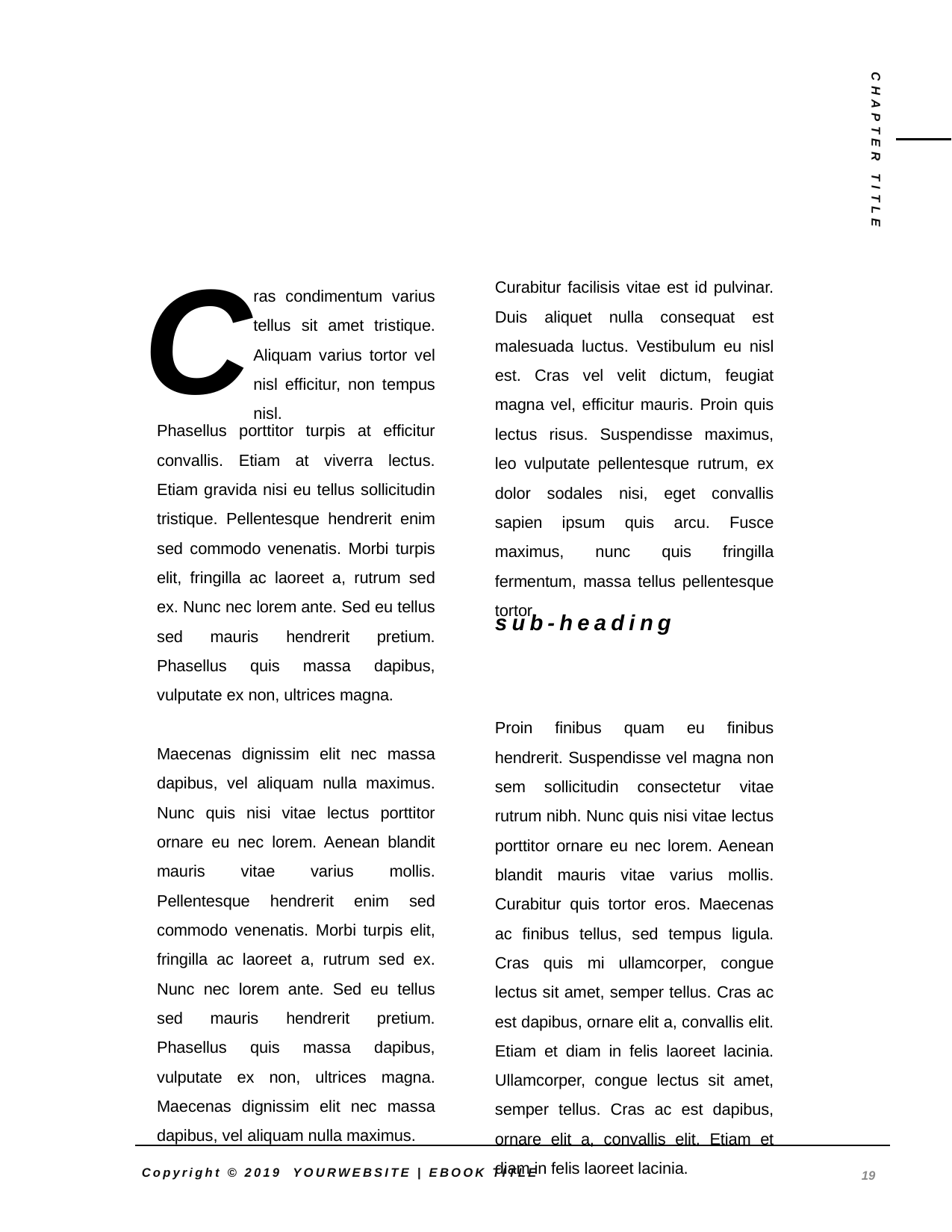

C
Curabitur facilisis vitae est id pulvinar. Duis aliquet nulla consequat est malesuada luctus. Vestibulum eu nisl est. Cras vel velit dictum, feugiat magna vel, efficitur mauris. Proin quis lectus risus. Suspendisse maximus, leo vulputate pellentesque rutrum, ex dolor sodales nisi, eget convallis sapien ipsum quis arcu. Fusce maximus, nunc quis fringilla fermentum, massa tellus pellentesque tortor.

Proin finibus quam eu finibus hendrerit. Suspendisse vel magna non sem sollicitudin consectetur vitae rutrum nibh. Nunc quis nisi vitae lectus porttitor ornare eu nec lorem. Aenean blandit mauris vitae varius mollis. Curabitur quis tortor eros. Maecenas ac finibus tellus, sed tempus ligula. Cras quis mi ullamcorper, congue lectus sit amet, semper tellus. Cras ac est dapibus, ornare elit a, convallis elit. Etiam et diam in felis laoreet lacinia. Ullamcorper, congue lectus sit amet, semper tellus. Cras ac est dapibus, ornare elit a, convallis elit. Etiam et diam in felis laoreet lacinia.
ras condimentum varius tellus sit amet tristique. Aliquam varius tortor vel nisl efficitur, non tempus nisl.
Phasellus porttitor turpis at efficitur convallis. Etiam at viverra lectus. Etiam gravida nisi eu tellus sollicitudin tristique. Pellentesque hendrerit enim sed commodo venenatis. Morbi turpis elit, fringilla ac laoreet a, rutrum sed ex. Nunc nec lorem ante. Sed eu tellus sed mauris hendrerit pretium. Phasellus quis massa dapibus, vulputate ex non, ultrices magna.

Maecenas dignissim elit nec massa dapibus, vel aliquam nulla maximus. Nunc quis nisi vitae lectus porttitor ornare eu nec lorem. Aenean blandit mauris vitae varius mollis. Pellentesque hendrerit enim sed commodo venenatis. Morbi turpis elit, fringilla ac laoreet a, rutrum sed ex. Nunc nec lorem ante. Sed eu tellus sed mauris hendrerit pretium. Phasellus quis massa dapibus, vulputate ex non, ultrices magna. Maecenas dignissim elit nec massa dapibus, vel aliquam nulla maximus.
CHAPTER TITLE
sub-heading
19
Copyright © 2019  YOURWEBSITE | EBOOK TITLE